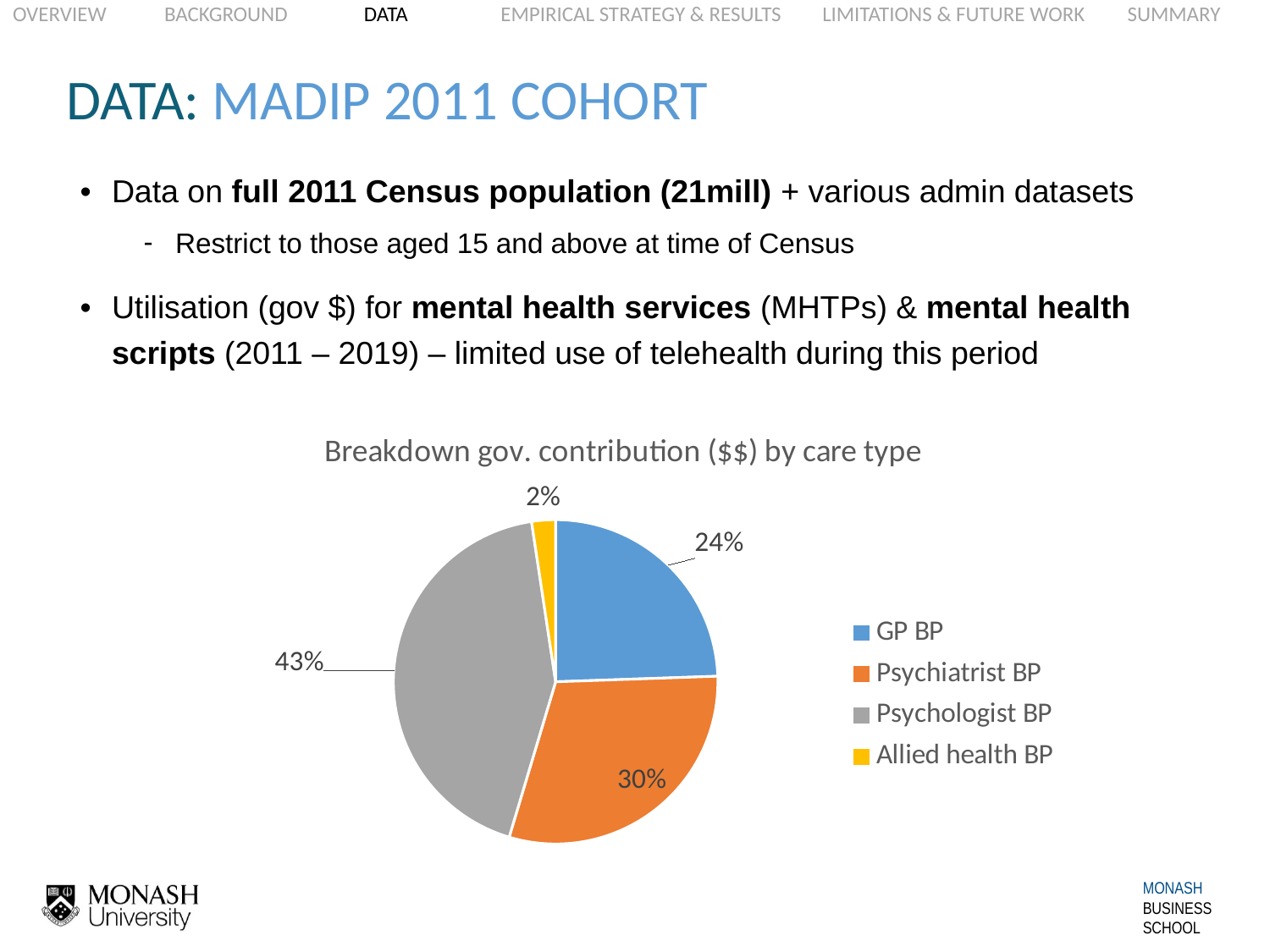

| Overview | Background | Data | Empirical strategy & Results | Limitations & Future work | Summary |
| --- | --- | --- | --- | --- | --- |
Data: MADIP 2011 Cohort
Data on full 2011 Census population (21mill) + various admin datasets
Restrict to those aged 15 and above at time of Census
Utilisation (gov $) for mental health services (MHTPs) & mental health scripts (2011 – 2019) – limited use of telehealth during this period

### Chart: Breakdown gov. contribution ($$) by care type

| Category |  |
|---|---|
| GP BP | 3.267646142045454 |
| Psychiatrist BP | 4.032152364772727 |
| Psychologist BP | 5.745384355681817 |
| Allied health BP | 0.31777159772727265 |